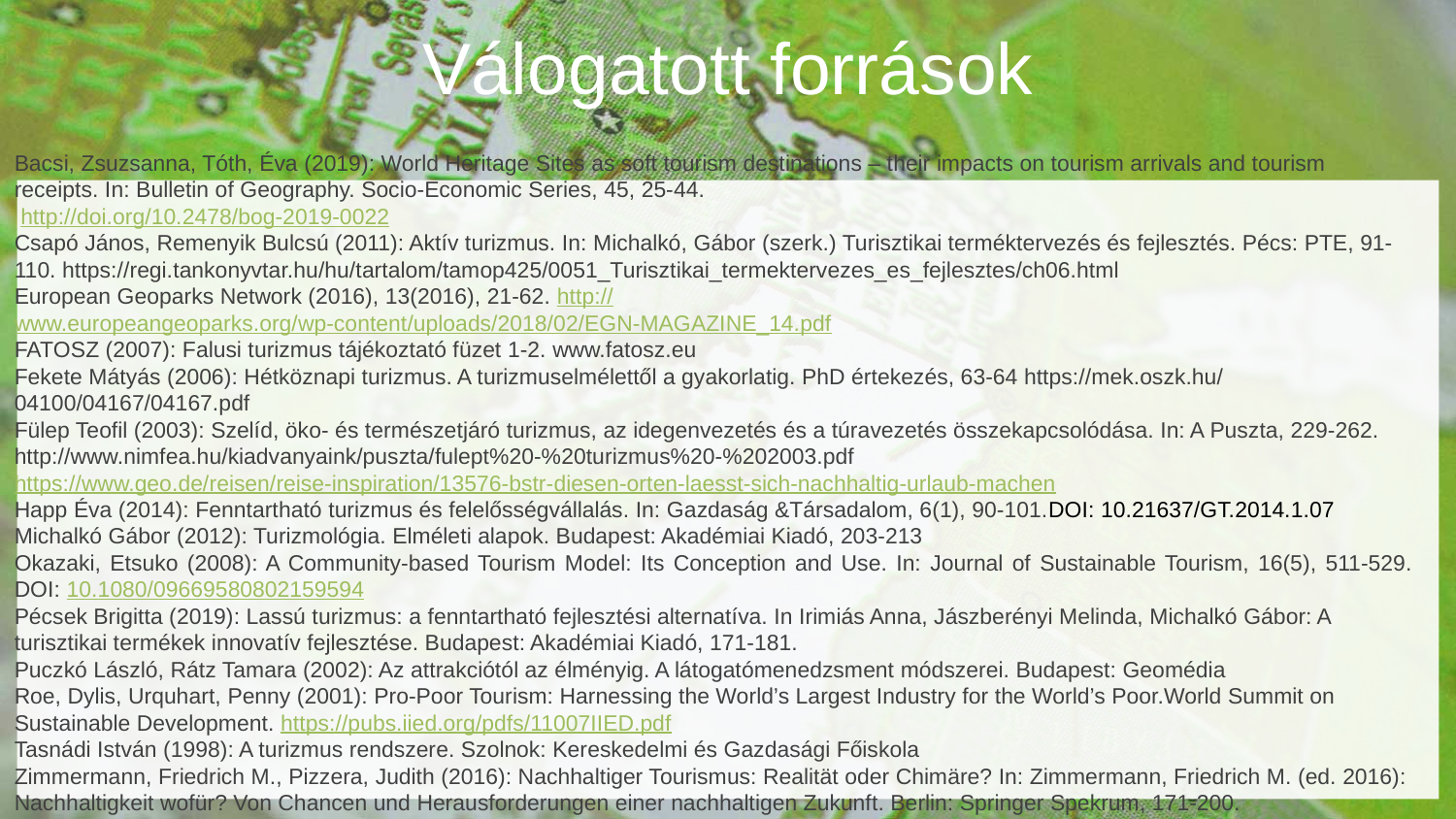

Válogatott források
Bacsi, Zsuzsanna, Tóth, Éva (2019): World Heritage Sites as soft tourism destinations – their impacts on tourism arrivals and tourism receipts. In: Bulletin of Geography. Socio-Economic Series, 45, 25-44.
 http://doi.org/10.2478/bog-2019-0022
Csapó János, Remenyik Bulcsú (2011): Aktív turizmus. In: Michalkó, Gábor (szerk.) Turisztikai terméktervezés és fejlesztés. Pécs: PTE, 91-110. https://regi.tankonyvtar.hu/hu/tartalom/tamop425/0051_Turisztikai_termektervezes_es_fejlesztes/ch06.html
European Geoparks Network (2016), 13(2016), 21-62. http://www.europeangeoparks.org/wp-content/uploads/2018/02/EGN-MAGAZINE_14.pdf
FATOSZ (2007): Falusi turizmus tájékoztató füzet 1-2. www.fatosz.eu
Fekete Mátyás (2006): Hétköznapi turizmus. A turizmuselmélettől a gyakorlatig. PhD értekezés, 63-64 https://mek.oszk.hu/04100/04167/04167.pdf
Fülep Teofil (2003): Szelíd, öko- és természetjáró turizmus, az idegenvezetés és a túravezetés összekapcsolódása. In: A Puszta, 229-262.  http://www.nimfea.hu/kiadvanyaink/puszta/fulept%20-%20turizmus%20-%202003.pdf
https://www.geo.de/reisen/reise-inspiration/13576-bstr-diesen-orten-laesst-sich-nachhaltig-urlaub-machen
Happ Éva (2014): Fenntartható turizmus és felelősségvállalás. In: Gazdaság &Társadalom, 6(1), 90-101.DOI: 10.21637/GT.2014.1.07
Michalkó Gábor (2012): Turizmológia. Elméleti alapok. Budapest: Akadémiai Kiadó, 203-213
Okazaki, Etsuko (2008): A Community-based Tourism Model: Its Conception and Use. In: Journal of Sustainable Tourism, 16(5), 511-529. DOI: 10.1080/09669580802159594
Pécsek Brigitta (2019): Lassú turizmus: a fenntartható fejlesztési alternatíva. In Irimiás Anna, Jászberényi Melinda, Michalkó Gábor: A turisztikai termékek innovatív fejlesztése. Budapest: Akadémiai Kiadó, 171-181.
Puczkó László, Rátz Tamara (2002): Az attrakciótól az élményig. A látogatómenedzsment módszerei. Budapest: Geomédia
Roe, Dylis, Urquhart, Penny (2001): Pro-Poor Tourism: Harnessing the World’s Largest Industry for the World’s Poor.World Summit on Sustainable Development. https://pubs.iied.org/pdfs/11007IIED.pdf
Tasnádi István (1998): A turizmus rendszere. Szolnok: Kereskedelmi és Gazdasági Főiskola
Zimmermann, Friedrich M., Pizzera, Judith (2016): Nachhaltiger Tourismus: Realität oder Chimäre? In: Zimmermann, Friedrich M. (ed. 2016): Nachhaltigkeit wofür? Von Chancen und Herausforderungen einer nachhaltigen Zukunft. Berlin: Springer Spekrum, 171-200.